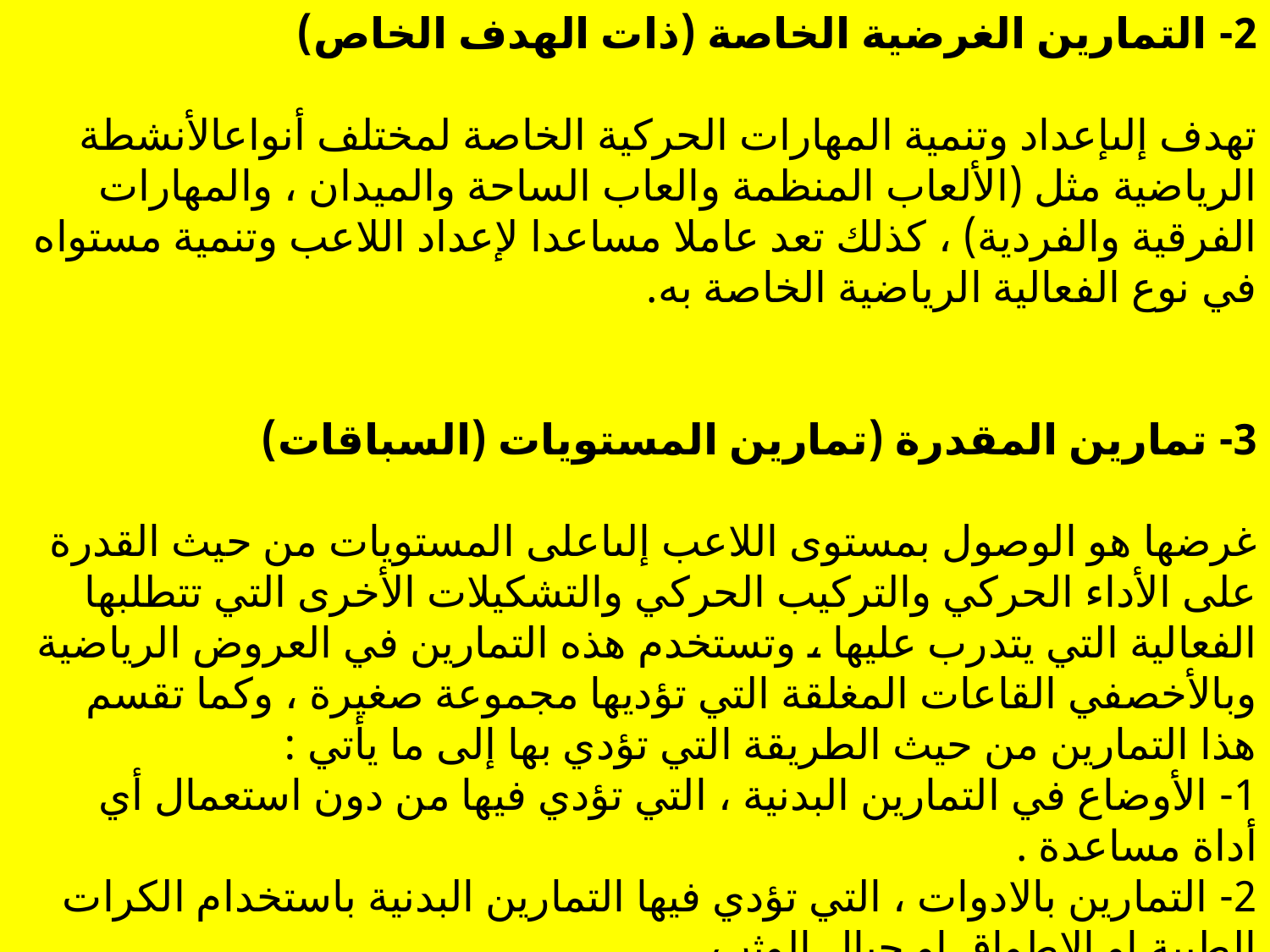

2- التمارين الغرضية الخاصة (ذات الهدف الخاص)

تهدف إلىإعداد وتنمية المهارات الحركية الخاصة لمختلف أنواعالأنشطة الرياضية مثل (الألعاب المنظمة والعاب الساحة والميدان ، والمهارات الفرقية والفردية) ، كذلك تعد عاملا مساعدا لإعداد اللاعب وتنمية مستواه في نوع الفعالية الرياضية الخاصة به.

3- تمارين المقدرة (تمارين المستويات (السباقات)

غرضها هو الوصول بمستوى اللاعب إلىاعلى المستويات من حيث القدرة على الأداء الحركي والتركيب الحركي والتشكيلات الأخرى التي تتطلبها الفعالية التي يتدرب عليها ، وتستخدم هذه التمارين في العروض الرياضية وبالأخصفي القاعات المغلقة التي تؤديها مجموعة صغيرة ، وكما تقسم هذا التمارين من حيث الطريقة التي تؤدي بها إلى ما يأتي :
1- الأوضاع في التمارين البدنية ، التي تؤدي فيها من دون استعمال أي أداة مساعدة .
2- التمارين بالادوات ، التي تؤدي فيها التمارين البدنية باستخدام الكرات الطبية او الاطواق او حبال الوثب .
3- التمارين بمساعدة الاجهزة ، التي تؤدي فيها التمارين البدنية بواسطة المقاعد المسويديه وعقل الحائط والسلالم وقد تؤدى بصورة فردية أو بمساعدة زميل .